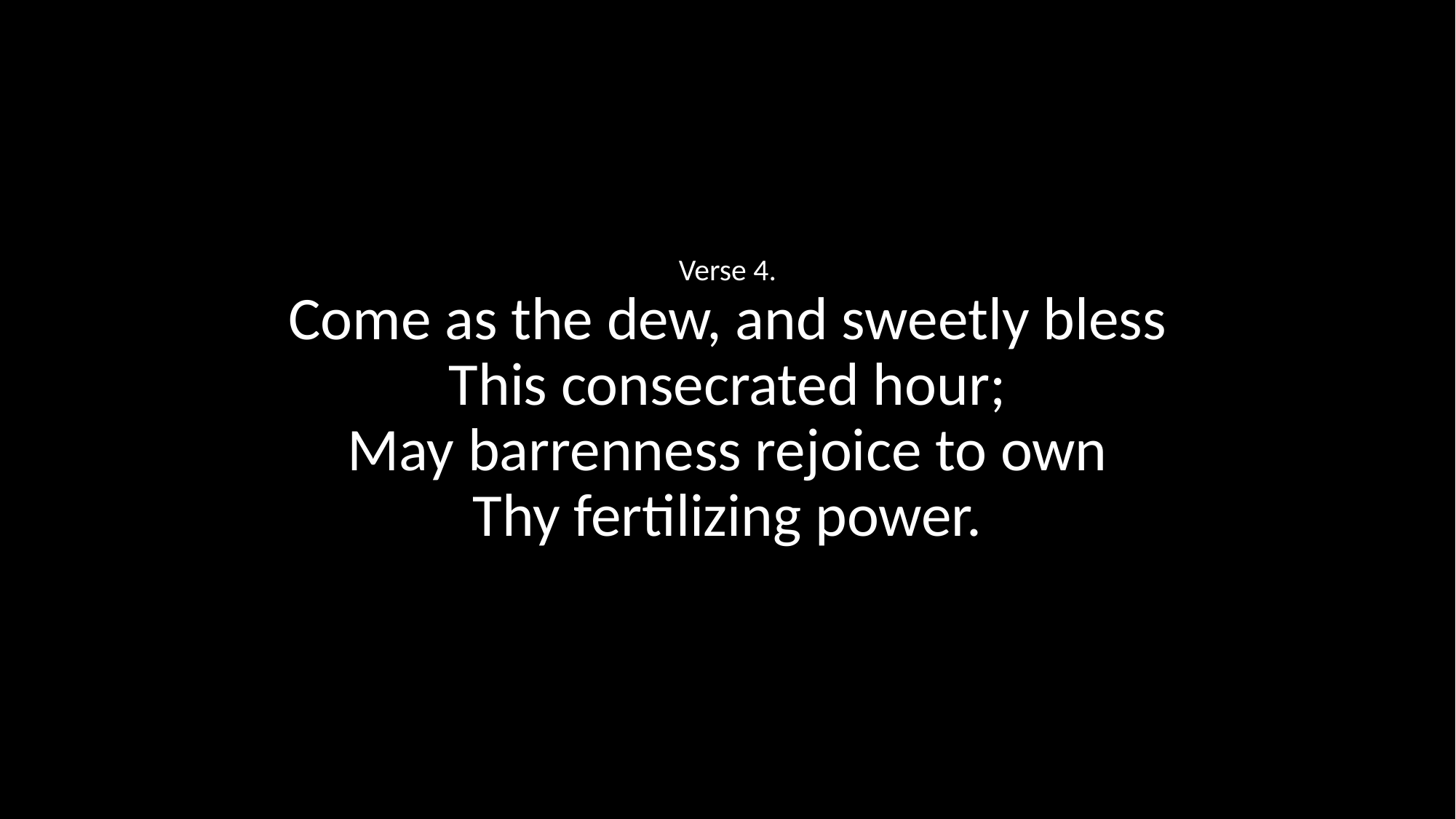

Verse 4.
Come as the dew, and sweetly bless
This consecrated hour;
May barrenness rejoice to own
Thy fertilizing power.